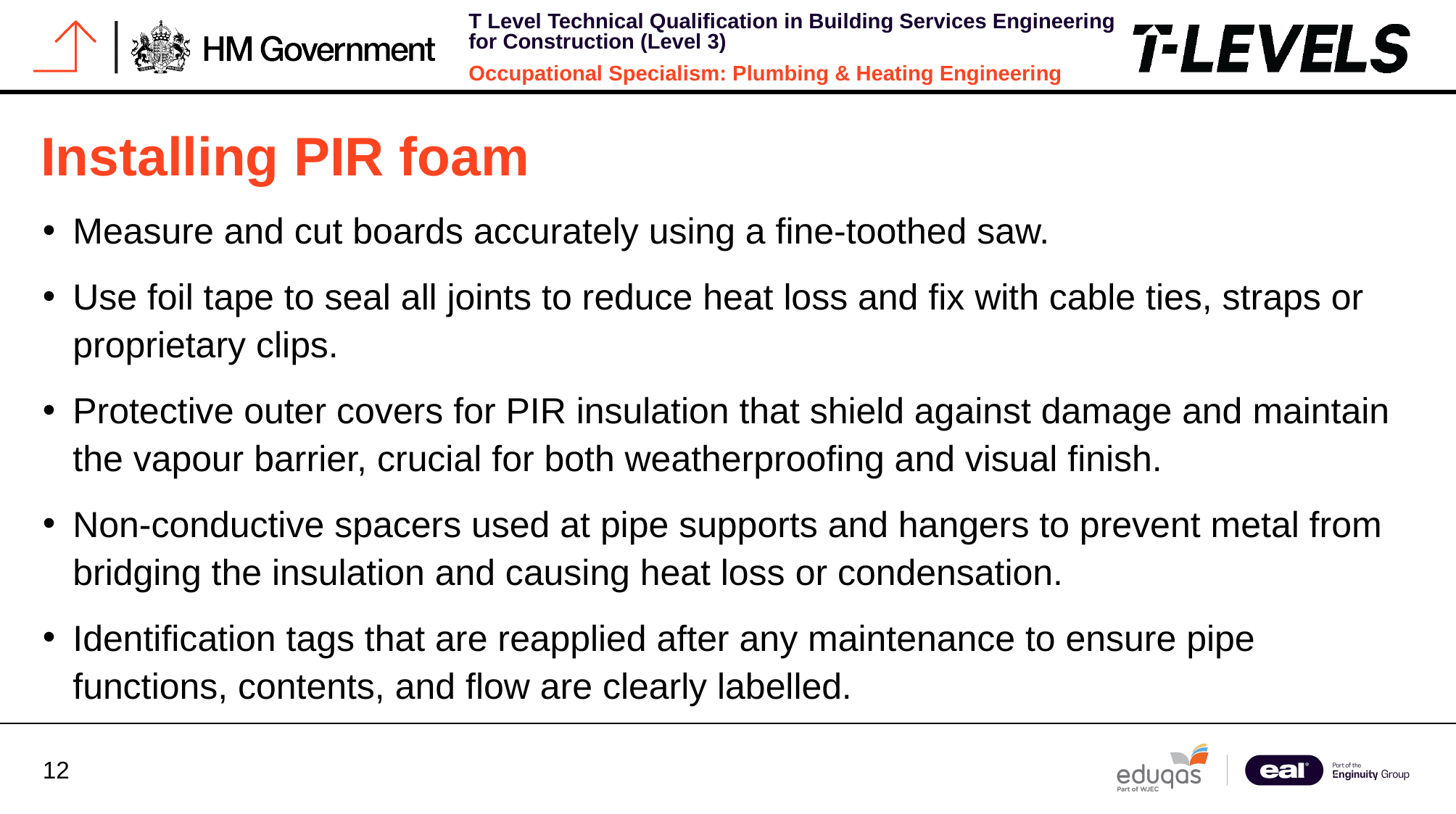

# Installing PIR foam
Measure and cut boards accurately using a fine-toothed saw.
Use foil tape to seal all joints to reduce heat loss and fix with cable ties, straps or proprietary clips.
Protective outer covers for PIR insulation that shield against damage and maintain the vapour barrier, crucial for both weatherproofing and visual finish.
Non-conductive spacers used at pipe supports and hangers to prevent metal from bridging the insulation and causing heat loss or condensation.
Identification tags that are reapplied after any maintenance to ensure pipe functions, contents, and flow are clearly labelled.